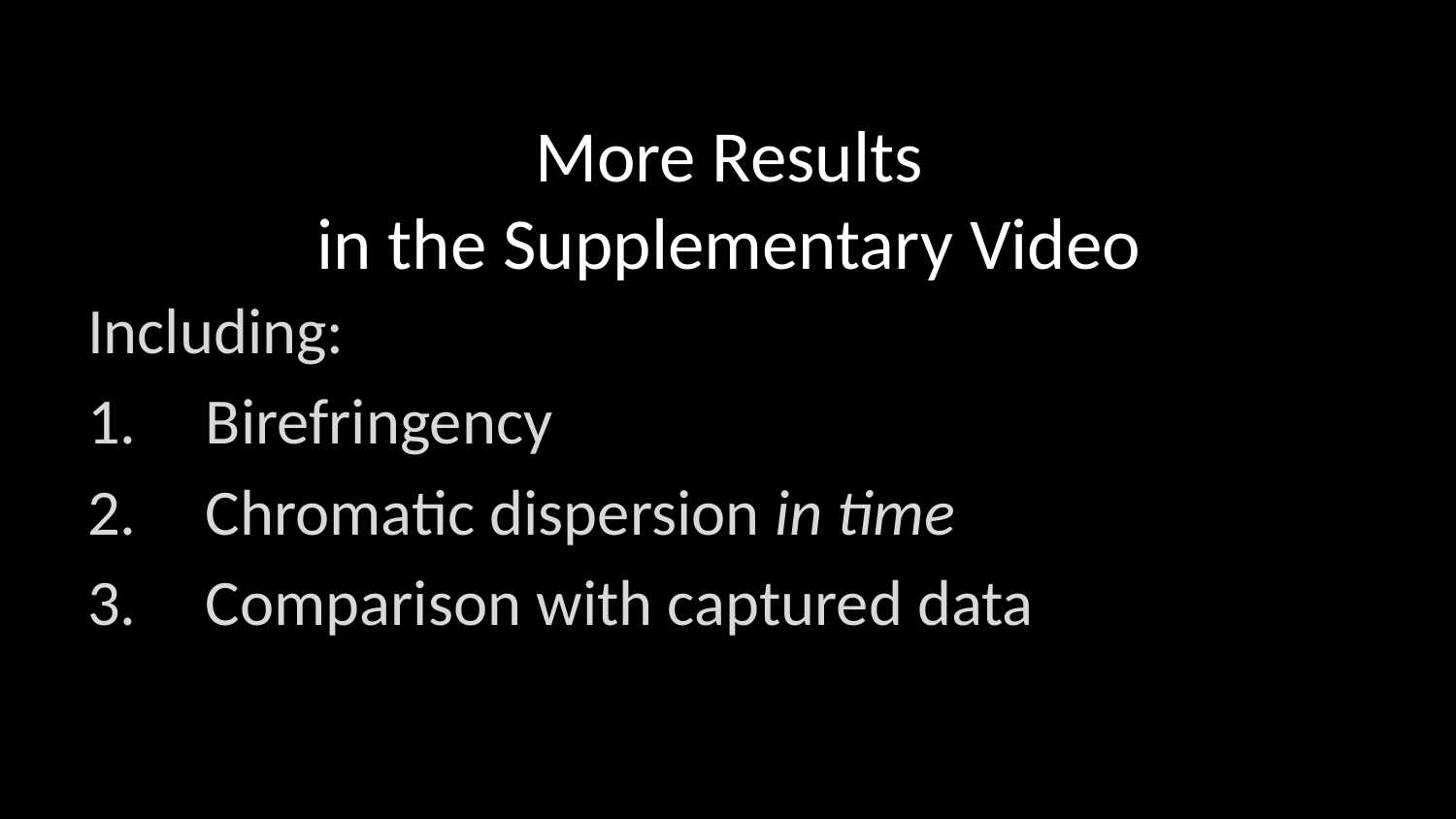

More Results
in the Supplementary Video

Including:
Birefringency
Chromatic dispersion in time
Comparison with captured data